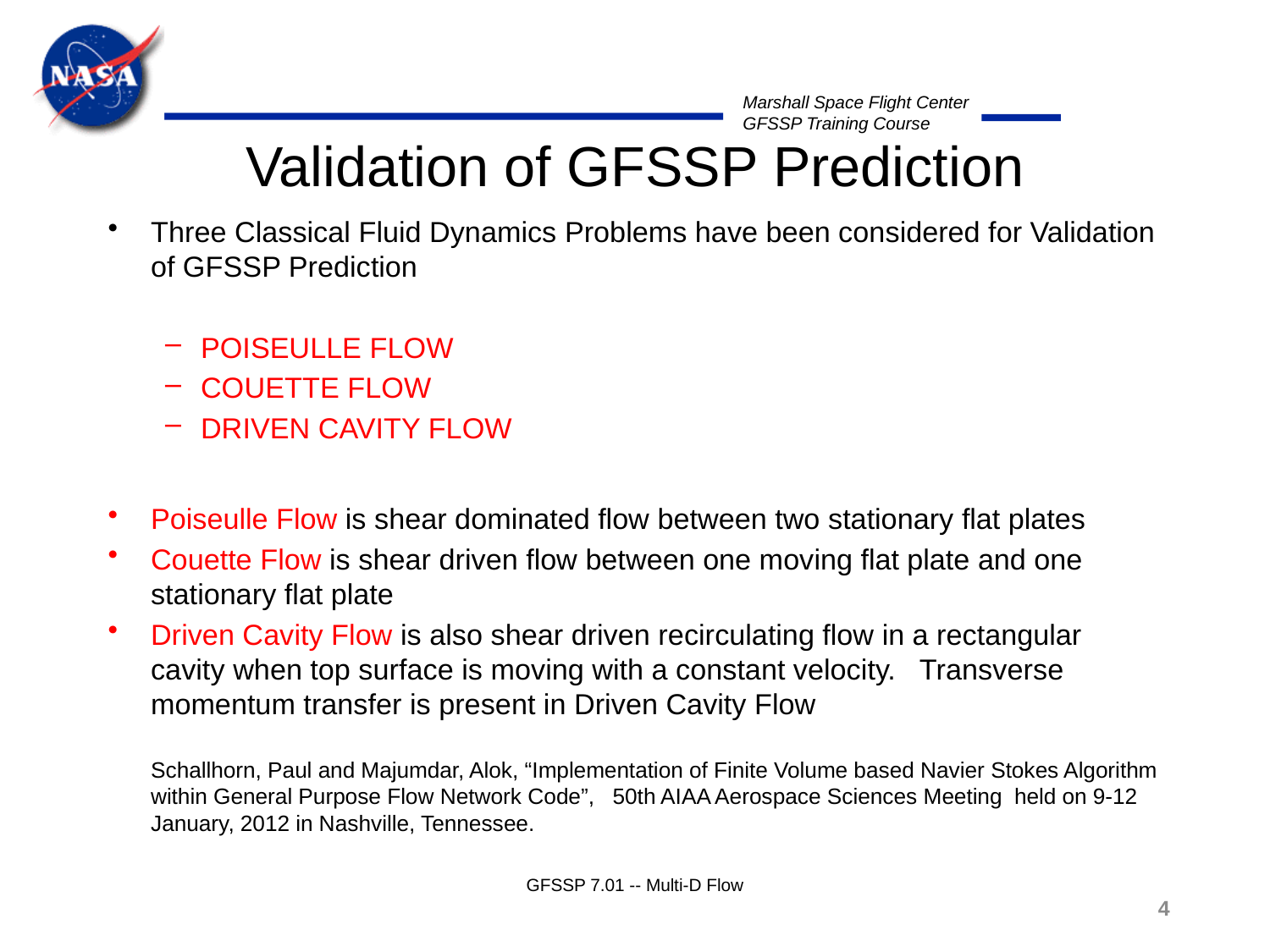

# Validation of GFSSP Prediction
Three Classical Fluid Dynamics Problems have been considered for Validation of GFSSP Prediction

Poiseulle Flow
COUETTE FLOW
DRIVEN CAVITY FLOW

Poiseulle Flow is shear dominated flow between two stationary flat plates
Couette Flow is shear driven flow between one moving flat plate and one stationary flat plate
Driven Cavity Flow is also shear driven recirculating flow in a rectangular cavity when top surface is moving with a constant velocity.   Transverse momentum transfer is present in Driven Cavity Flow

	Schallhorn, Paul and Majumdar, Alok, “Implementation of Finite Volume based Navier Stokes Algorithm within General Purpose Flow Network Code”,   50th AIAA Aerospace Sciences Meeting  held on 9-12 January, 2012 in Nashville, Tennessee.

GFSSP 7.01 -- Multi-D Flow
4